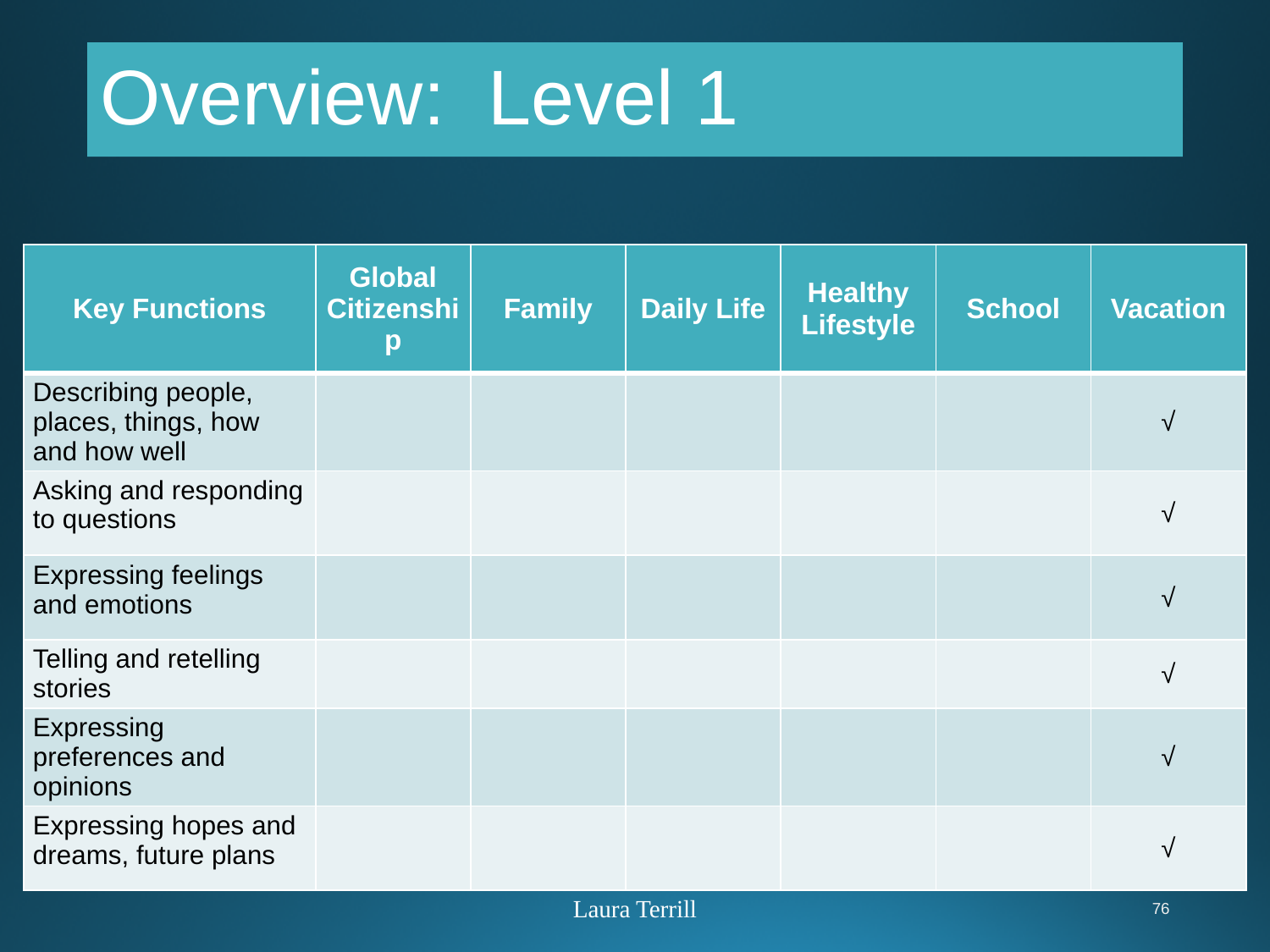

# Overview:  Level 1
| Key Functions | Global Citizenship | Family | Daily Life | Healthy Lifestyle | School | Vacation |
| --- | --- | --- | --- | --- | --- | --- |
| Describing people, places, things, how and how well |  |  |  |  |  | √ |
| Asking and responding to questions |  |  |  |  |  | √ |
| Expressing feelings and emotions |  |  |  |  |  | √ |
| Telling and retelling stories |  |  |  |  |  | √ |
| Expressing preferences and opinions |  |  |  |  |  | √ |
| Expressing hopes and dreams, future plans |  |  |  |  |  | √ |
Laura Terrill
76